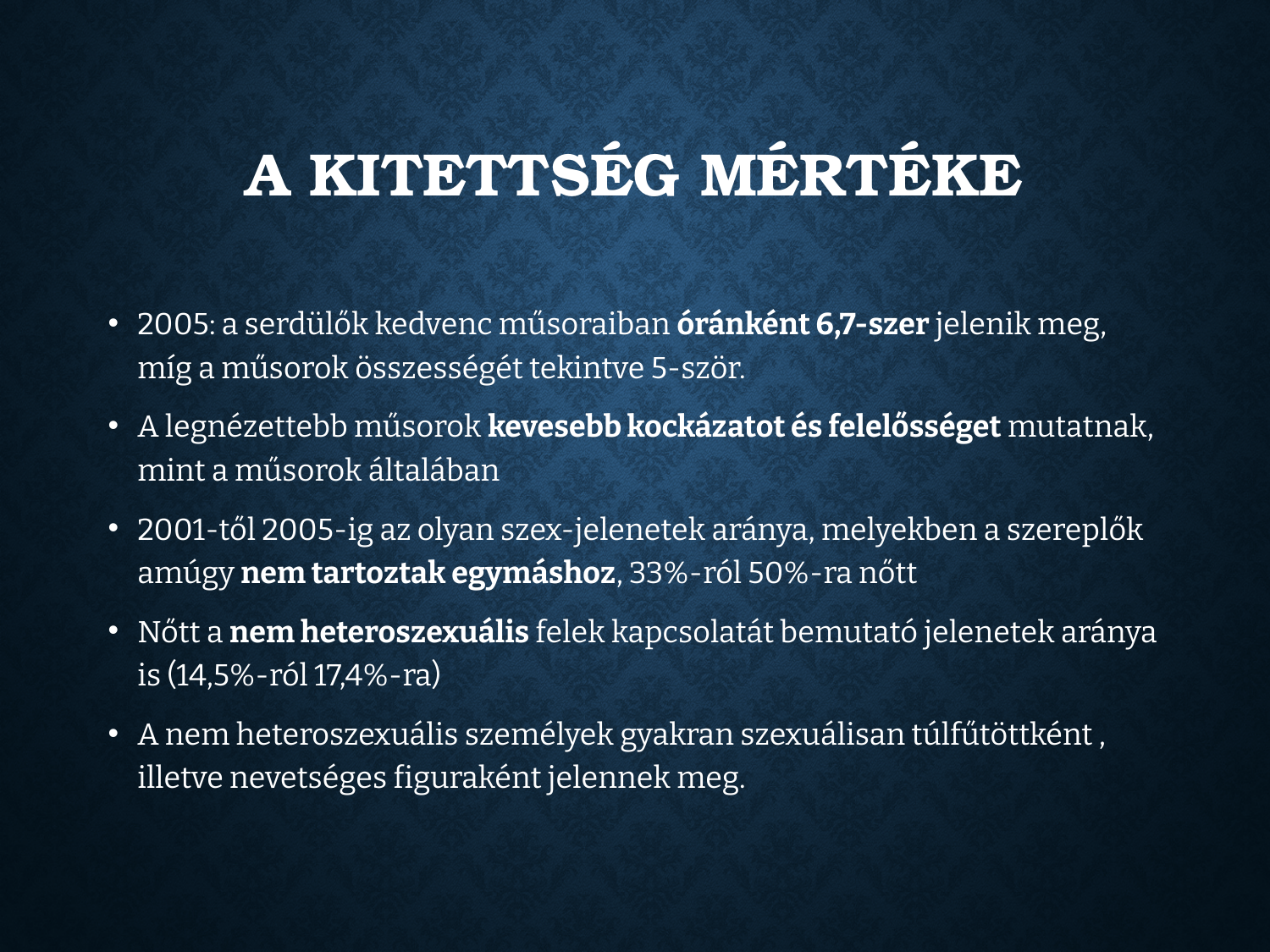

# A kitettség mértéke
2005: a serdülők kedvenc műsoraiban óránként 6,7-szer jelenik meg, míg a műsorok összességét tekintve 5-ször.
A legnézettebb műsorok kevesebb kockázatot és felelősséget mutatnak, mint a műsorok általában
2001-től 2005-ig az olyan szex-jelenetek aránya, melyekben a szereplők amúgy nem tartoztak egymáshoz, 33%-ról 50%-ra nőtt
Nőtt a nem heteroszexuális felek kapcsolatát bemutató jelenetek aránya is (14,5%-ról 17,4%-ra)
A nem heteroszexuális személyek gyakran szexuálisan túlfűtöttként , illetve nevetséges figuraként jelennek meg.